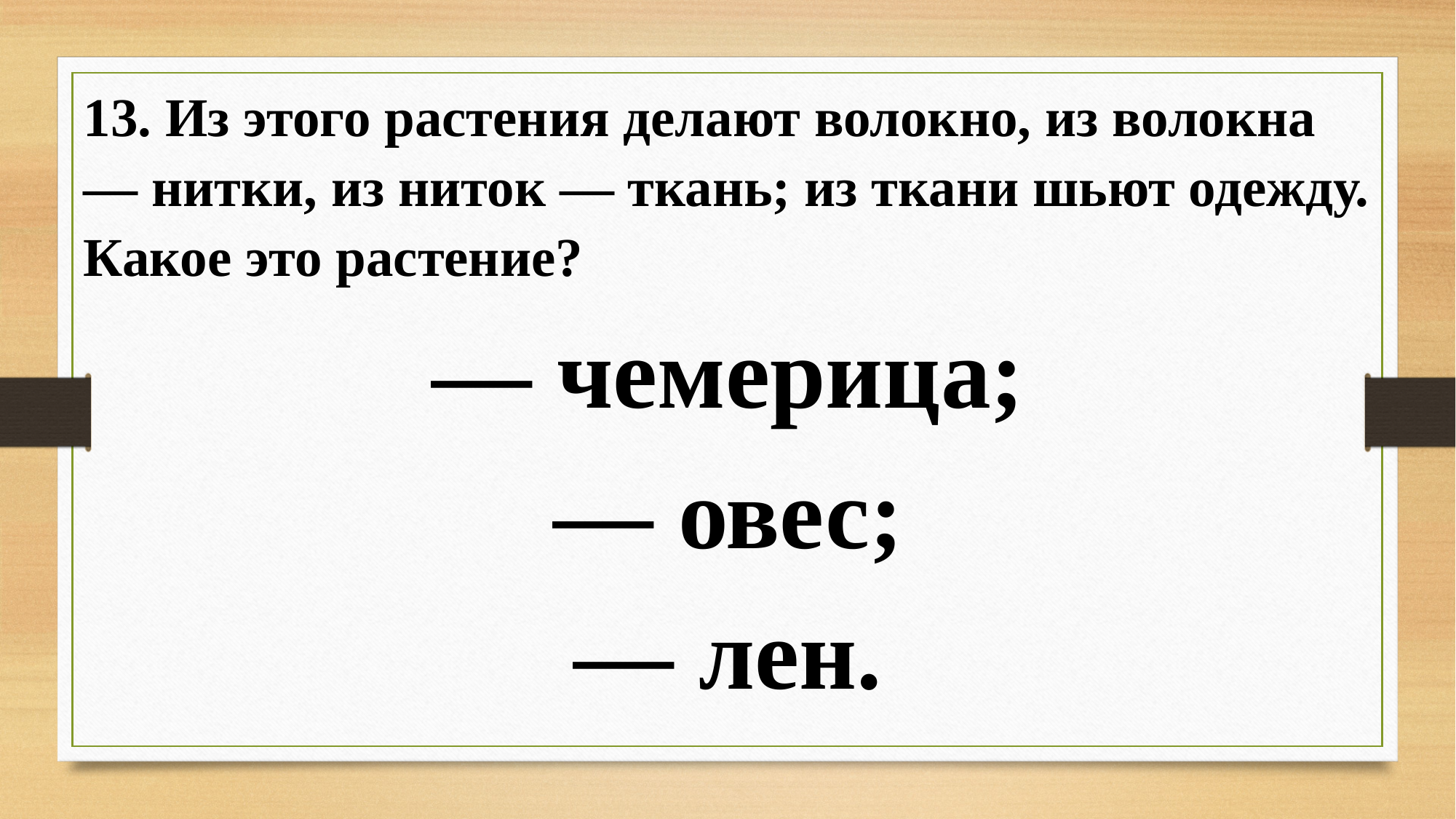

13. Из этого растения делают волокно, из волокна — нитки, из ниток — ткань; из ткани шьют одежду. Какое это растение?
— чемерица;
— овес;
— лен.